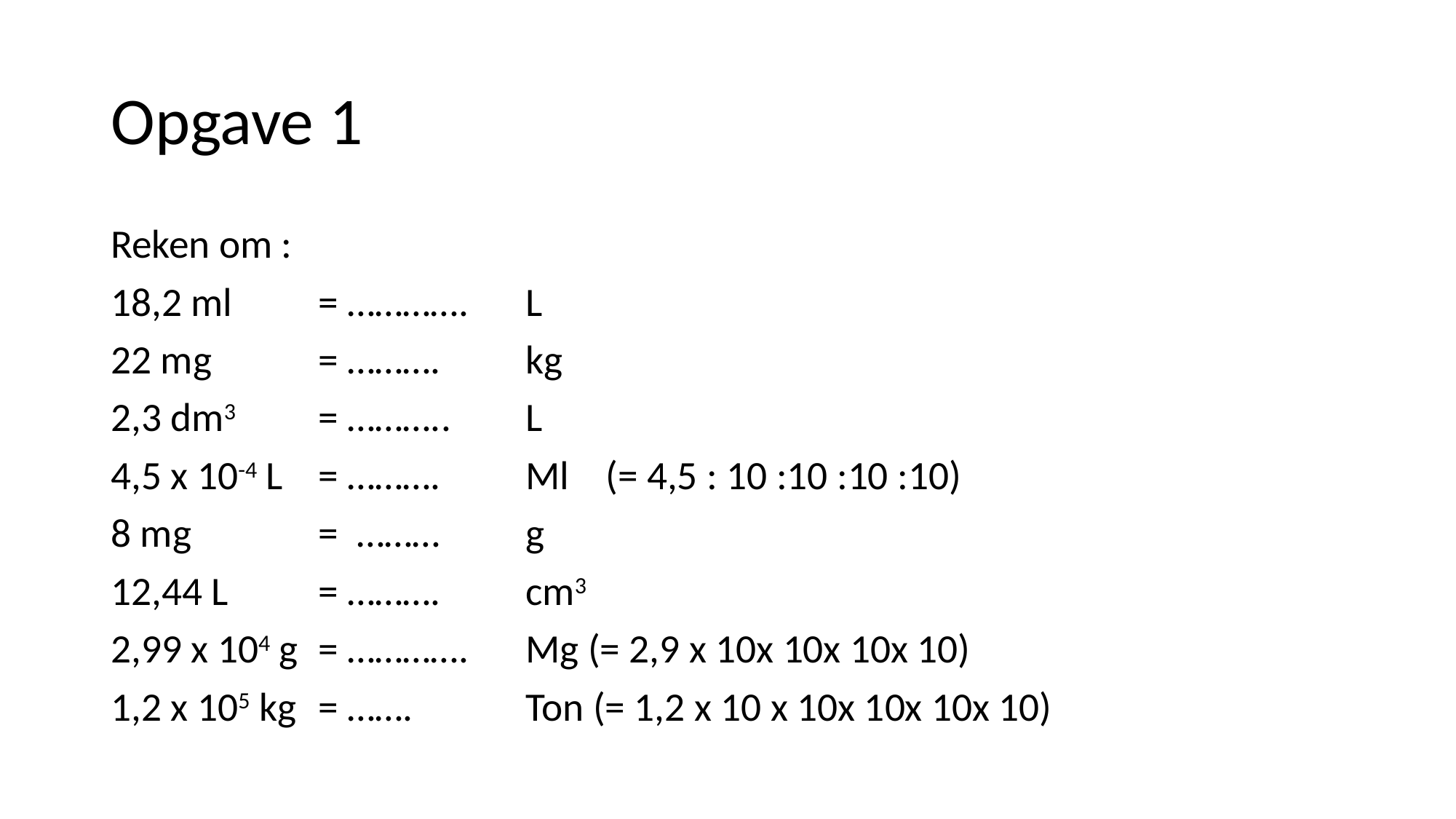

# Opgave 1
Reken om :
18,2 ml 	= ………….	L
22 mg 	= ……….	kg
2,3 dm3 	= ………..	L
4,5 x 10-4 L 	= ……….	Ml    (= 4,5 : 10 :10 :10 :10)
8 mg 		=  ………	g
12,44 L 	= ……….	cm3
2,99 x 104 g 	= ………….	Mg (= 2,9 x 10x 10x 10x 10)
1,2 x 105 kg 	= …….		Ton (= 1,2 x 10 x 10x 10x 10x 10)